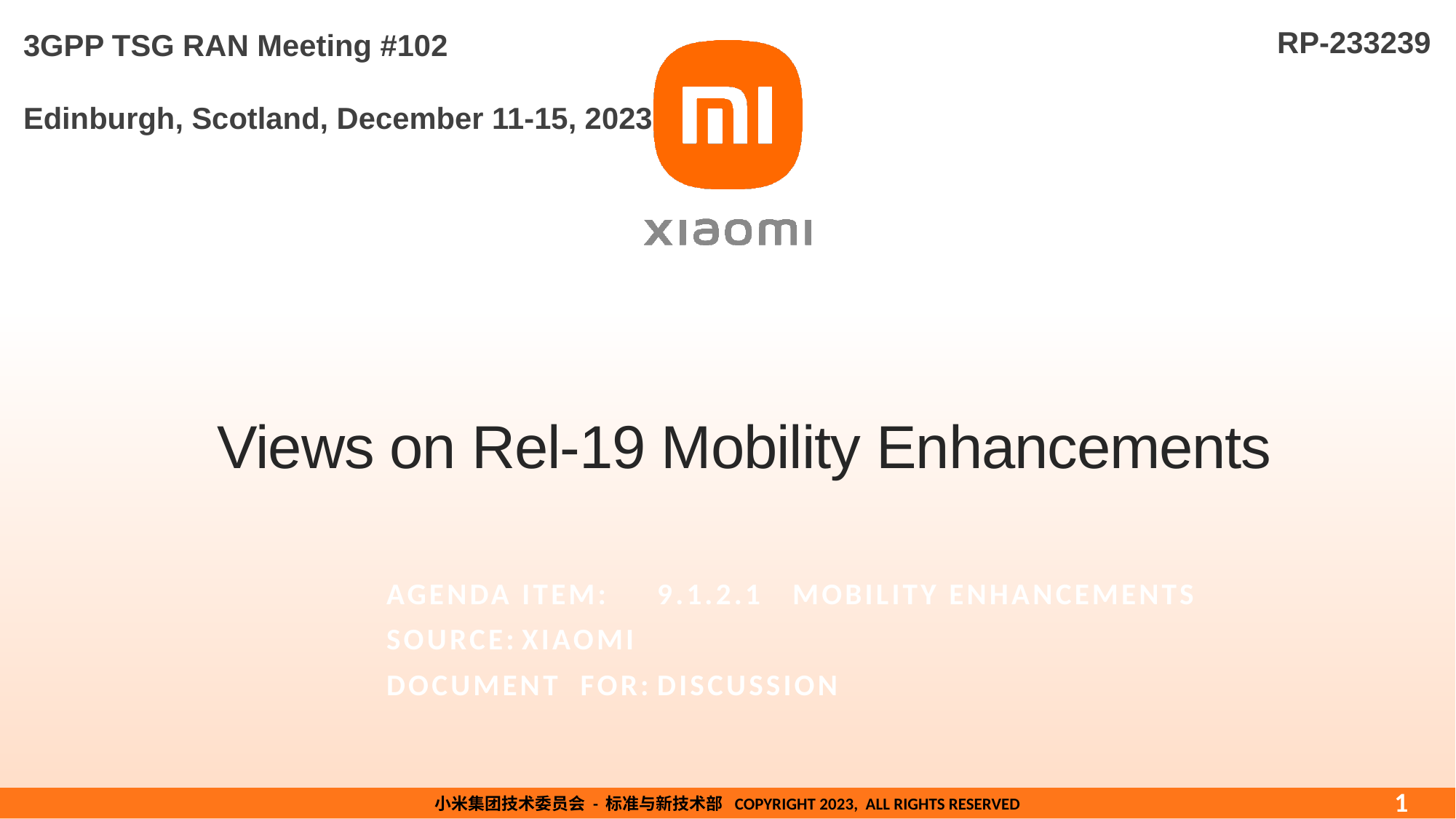

RP-233239
3GPP TSG RAN Meeting #102

Edinburgh, Scotland, December 11-15, 2023
# Views on Rel-19 Mobility Enhancements
Agenda Item:	9.1.2.1	Mobility enhancements
Source:		Xiaomi
Document  for:	Discussion
1